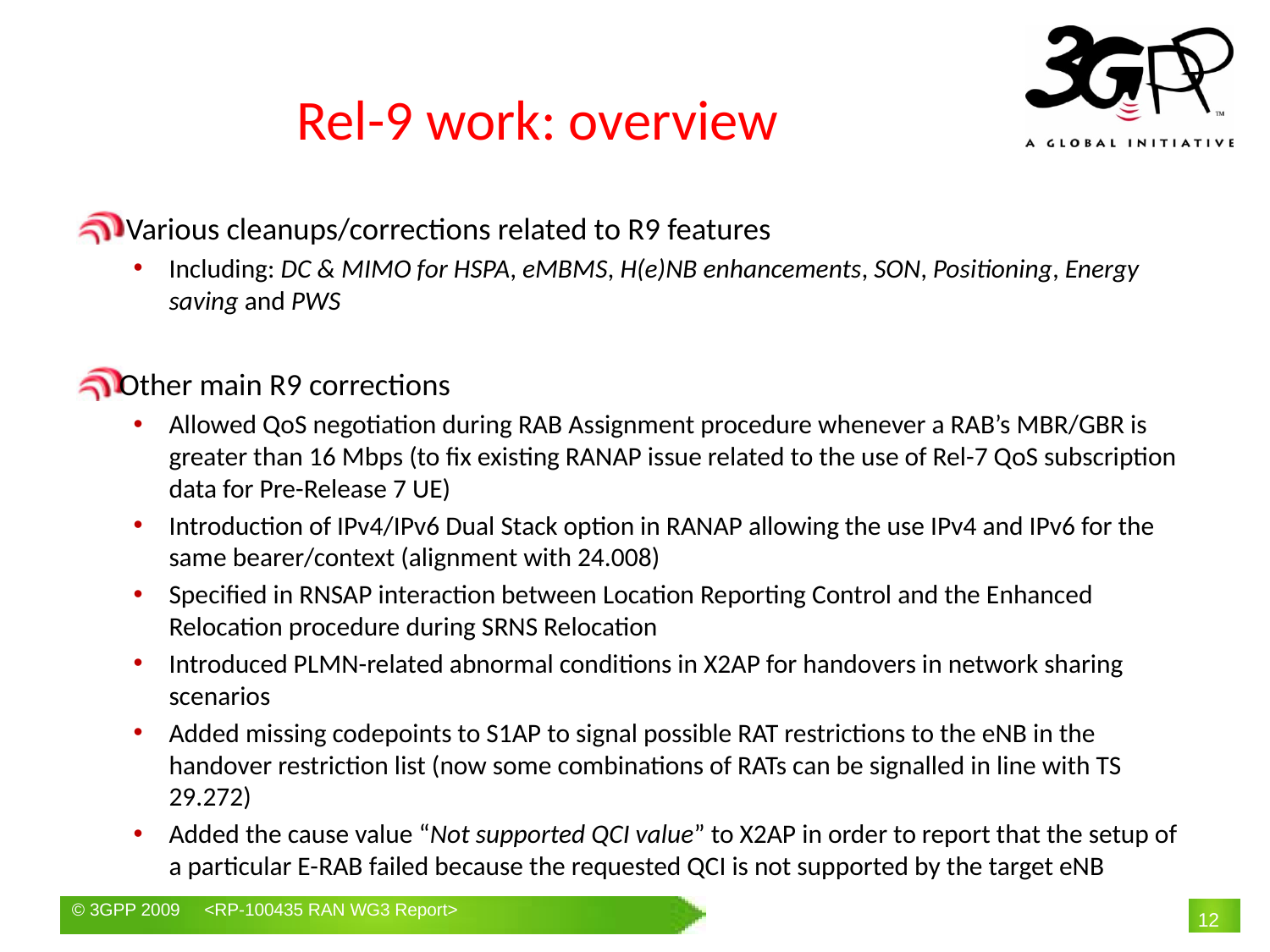

# Rel-9 work: overview
 Various cleanups/corrections related to R9 features
Including: DC & MIMO for HSPA, eMBMS, H(e)NB enhancements, SON, Positioning, Energy saving and PWS

Other main R9 corrections
Allowed QoS negotiation during RAB Assignment procedure whenever a RAB’s MBR/GBR is greater than 16 Mbps (to fix existing RANAP issue related to the use of Rel-7 QoS subscription data for Pre-Release 7 UE)
Introduction of IPv4/IPv6 Dual Stack option in RANAP allowing the use IPv4 and IPv6 for the same bearer/context (alignment with 24.008)
Specified in RNSAP interaction between Location Reporting Control and the Enhanced Relocation procedure during SRNS Relocation
Introduced PLMN-related abnormal conditions in X2AP for handovers in network sharing scenarios
Added missing codepoints to S1AP to signal possible RAT restrictions to the eNB in the handover restriction list (now some combinations of RATs can be signalled in line with TS 29.272)
Added the cause value “Not supported QCI value” to X2AP in order to report that the setup of a particular E-RAB failed because the requested QCI is not supported by the target eNB
12